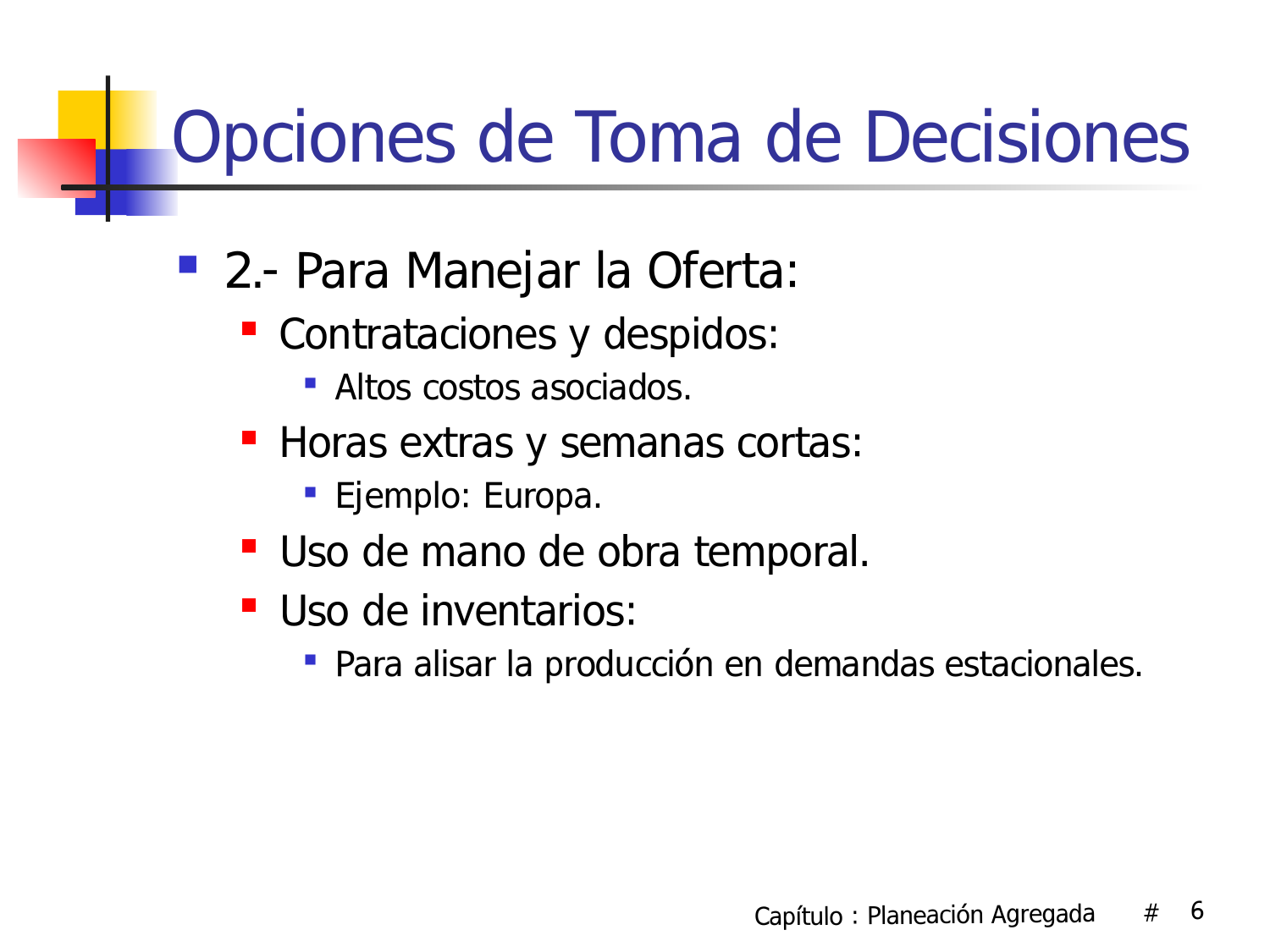

# Opciones de Toma de Decisiones
2.- Para Manejar la Oferta:
Contrataciones y despidos:
Altos costos asociados.
Horas extras y semanas cortas:
Ejemplo: Europa.
Uso de mano de obra temporal.
Uso de inventarios:
Para alisar la producción en demandas estacionales.
6
Capítulo : Planeación Agregada      #